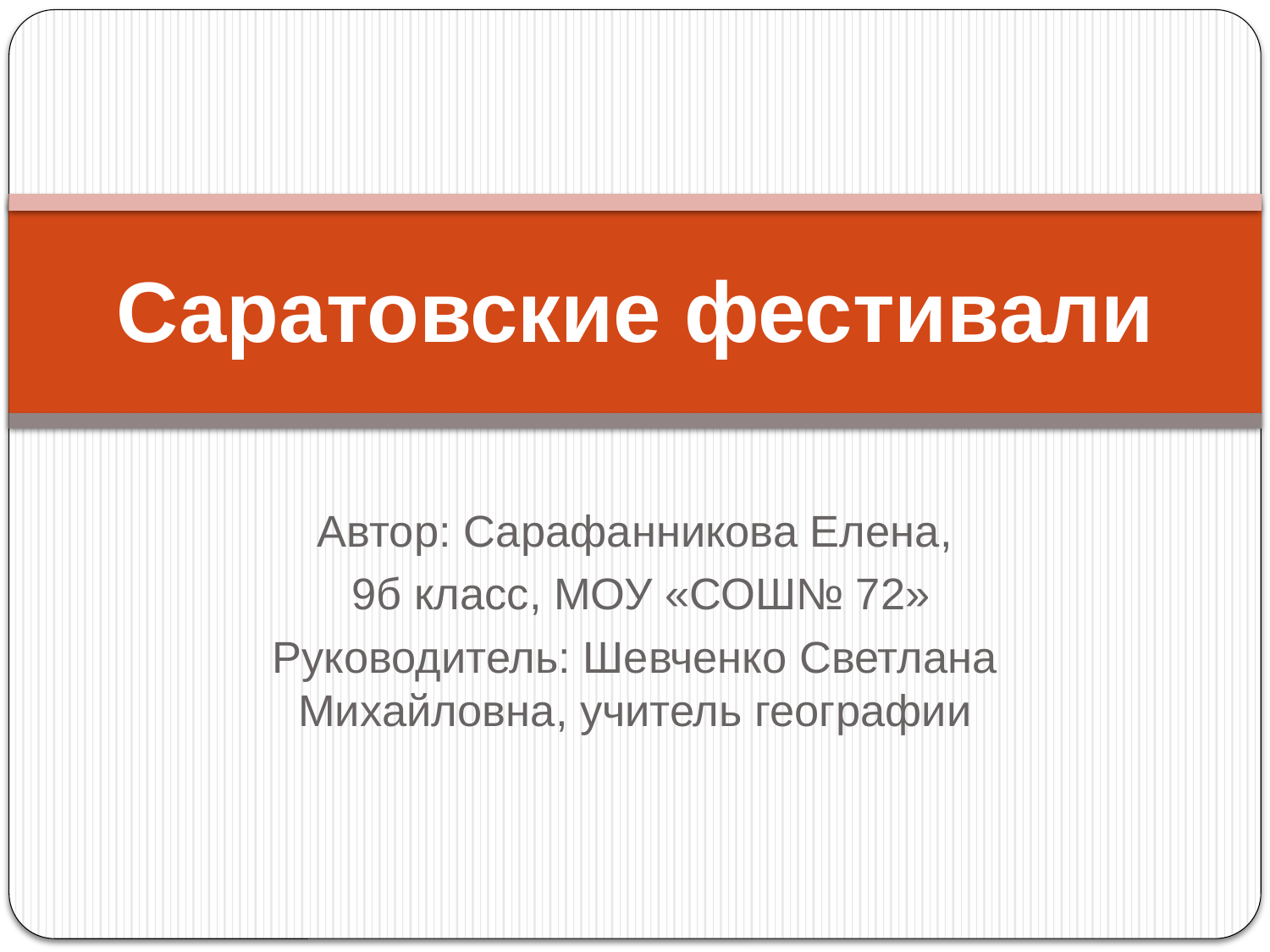

# Саратовские фестивали
Автор: Сарафанникова Елена,
 9б класс, МОУ «СОШ№ 72»
Руководитель: Шевченко Светлана Михайловна, учитель географии